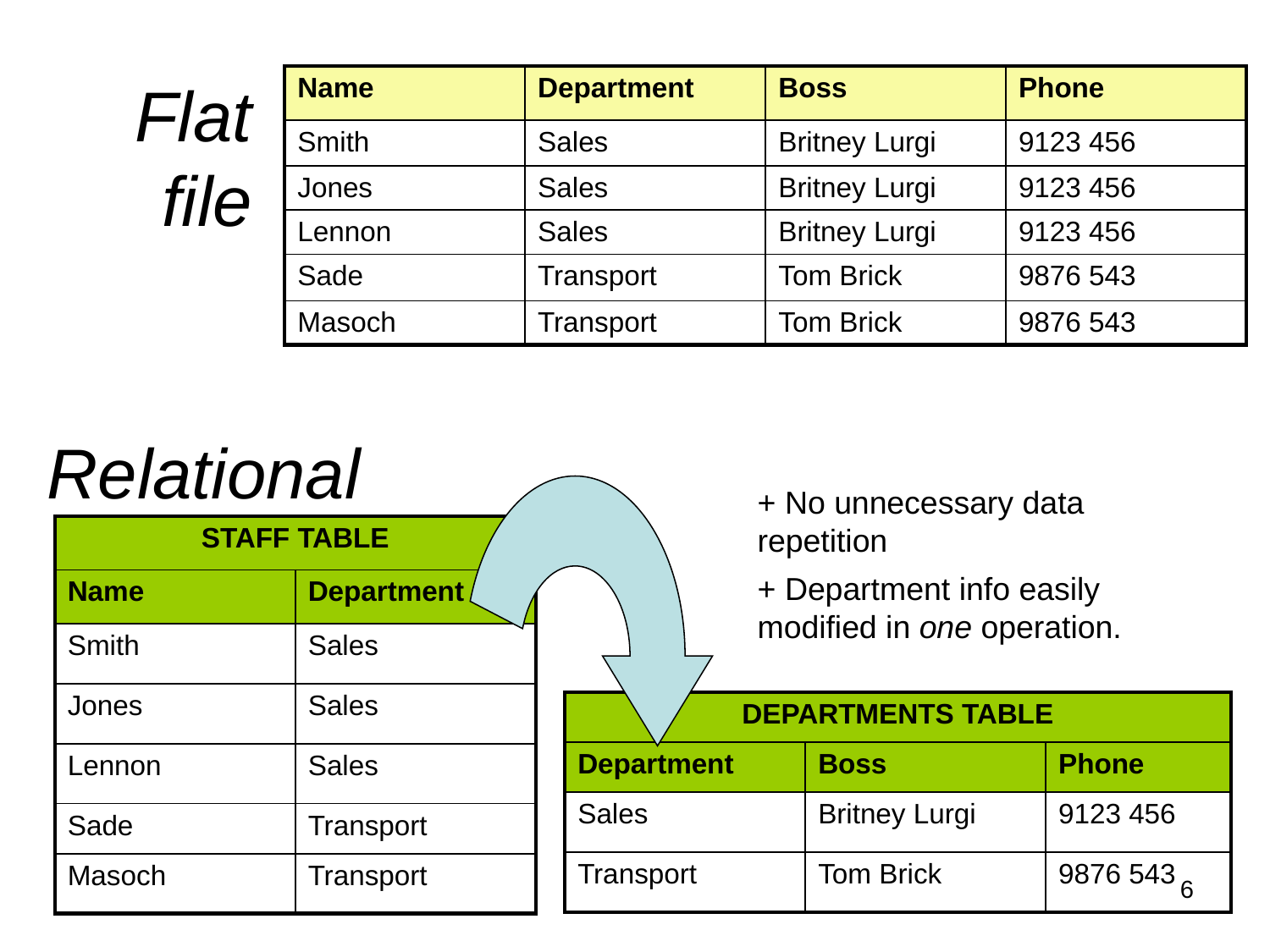

| Name | Department | Boss | Phone |
| --- | --- | --- | --- |
| Smith | Sales | Britney Lurgi | 9123 456 |
| Jones | Sales | Britney Lurgi | 9123 456 |
| Lennon | Sales | Britney Lurgi | 9123 456 |
| Sade | Transport | Tom Brick | 9876 543 |
| Masoch | Transport | Tom Brick | 9876 543 |
# Flat file
Relational

+ No unnecessary data repetition
+ Department info easily modified in one operation.
| STAFF TABLE |  |
| --- | --- |
| Name | Department |
| Smith | Sales |
| Jones | Sales |
| Lennon | Sales |
| Sade | Transport |
| Masoch | Transport |
| DEPARTMENTS TABLE |  |  |
| --- | --- | --- |
| Department | Boss | Phone |
| Sales | Britney Lurgi | 9123 456 |
| Transport | Tom Brick | 9876 543 |
6